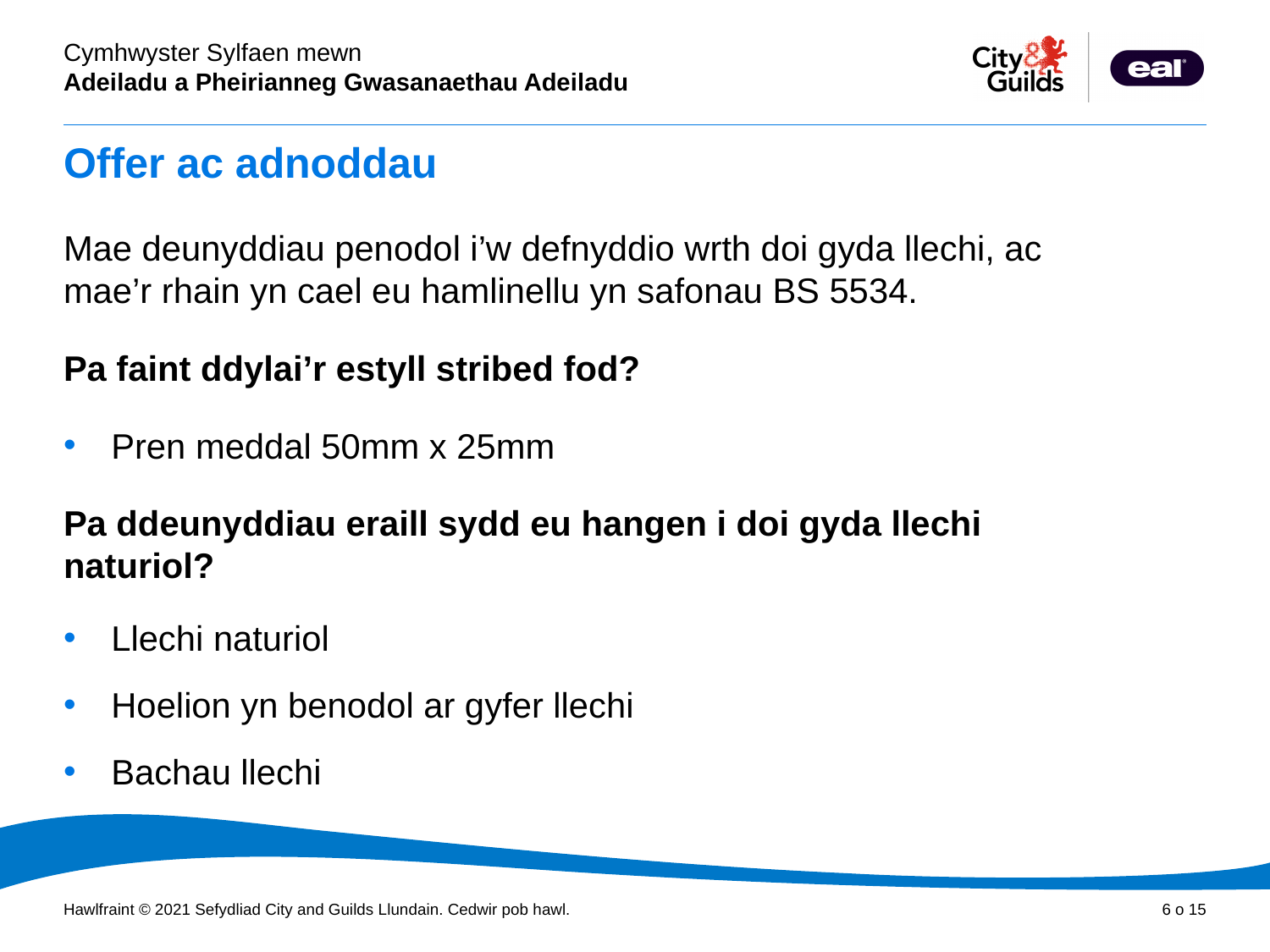

# Offer ac adnoddau
Mae deunyddiau penodol i’w defnyddio wrth doi gyda llechi, ac mae’r rhain yn cael eu hamlinellu yn safonau BS 5534.
Pa faint ddylai’r estyll stribed fod?
Pren meddal 50mm x 25mm
Pa ddeunyddiau eraill sydd eu hangen i doi gyda llechi naturiol?
Llechi naturiol
Hoelion yn benodol ar gyfer llechi
Bachau llechi